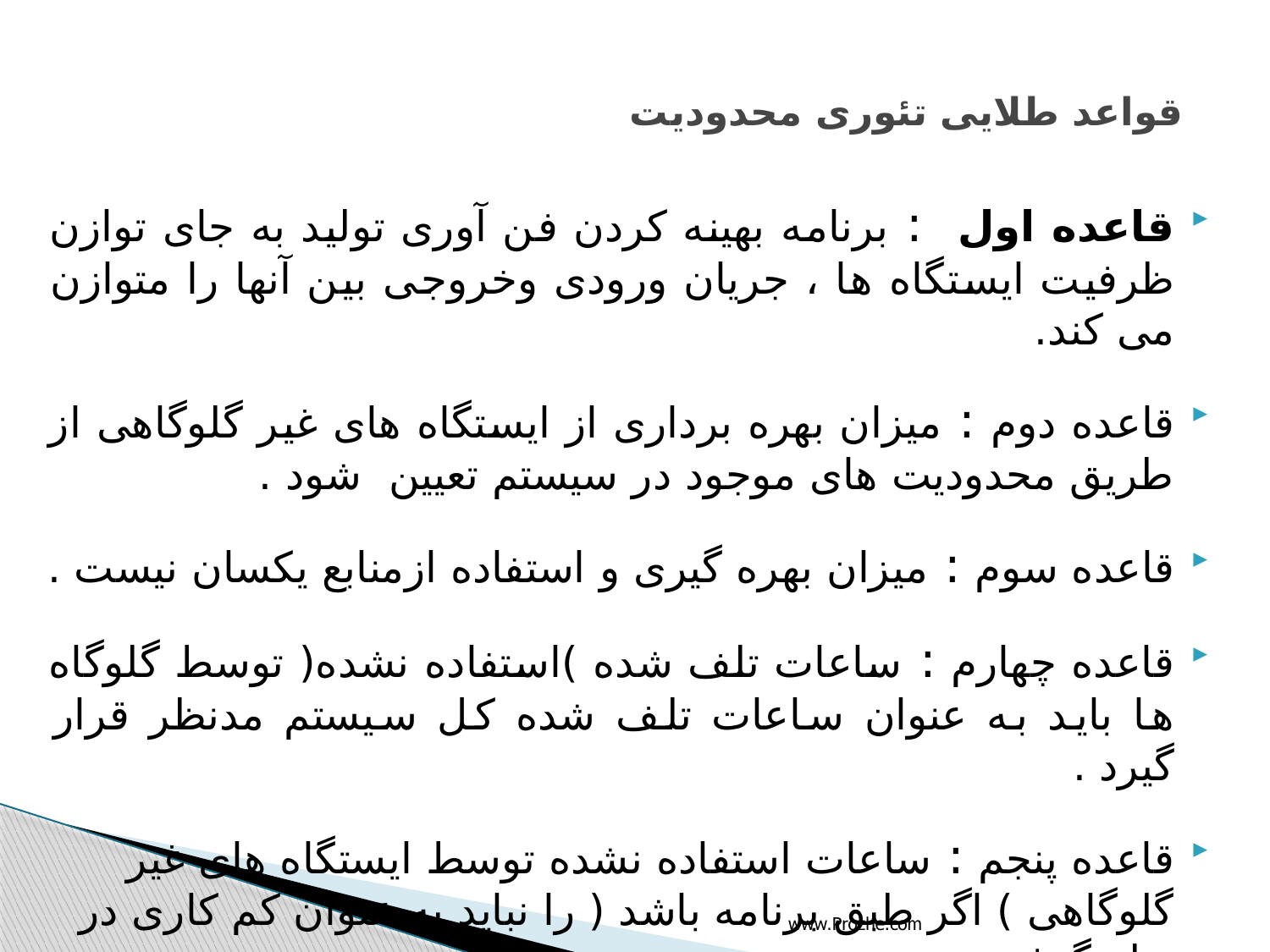

# قواعد طلایی تئوری محدودیت
قاعده اول  : برنامه بهینه کردن فن آوری تولید به جای توازن ظرفیت ایستگاه ها ، جریان ورودی وخروجی بین آنها را متوازن می کند.

قاعده دوم : میزان بهره برداری از ایستگاه های غیر گلوگاهی از طریق محدودیت های موجود در سیستم تعیین  شود .

قاعده سوم : میزان بهره گیری و استفاده ازمنابع یکسان نیست .

قاعده چهارم : ساعات تلف شده )استفاده نشده( توسط گلوگاه ها باید به عنوان ساعات تلف شده کل سیستم مدنظر قرار گیرد .

قاعده پنجم : ساعات استفاده نشده توسط ایستگاه های غیر گلوگاهی ) اگر طبق برنامه باشد ( را نباید به عنوان کم کاری در نظر گرفت .

www.Prozhe.com